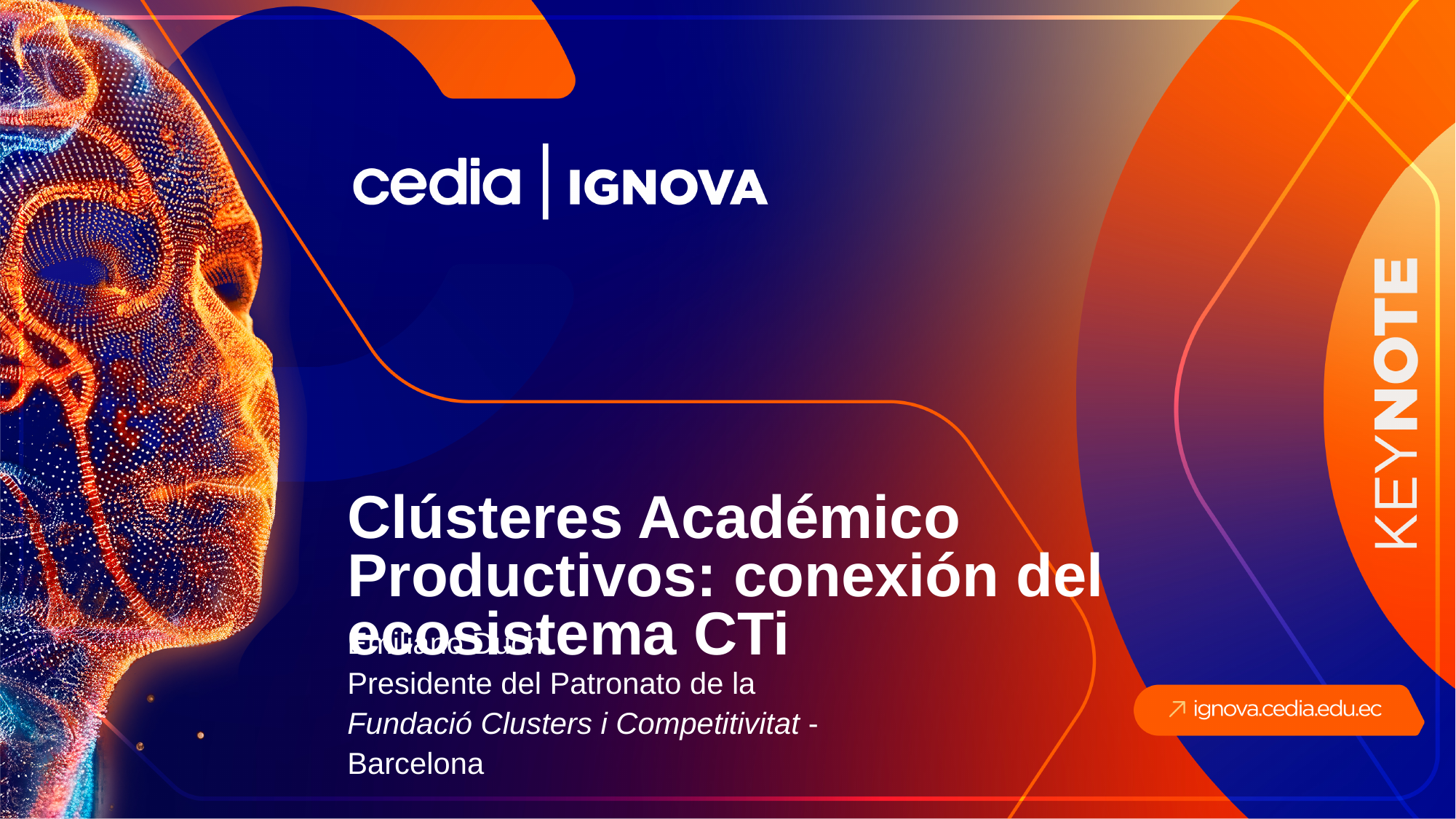

Clústeres Académico Productivos: conexión del ecosistema CTi
Emiliano Duch
Presidente del Patronato de la
Fundació Clusters i Competitivitat - Barcelona